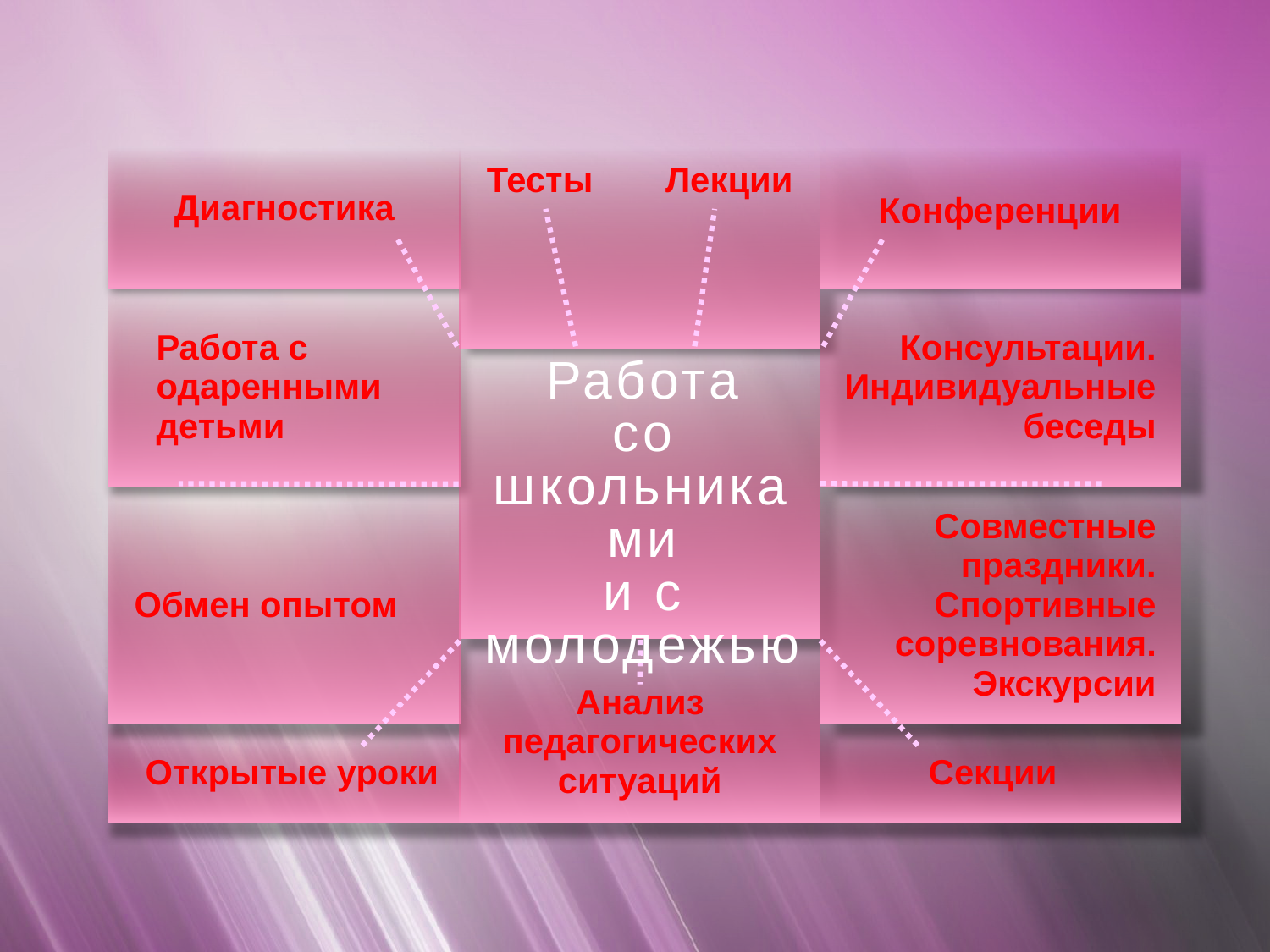

| Диагностика | Тесты Лекции | Конференции |  |
| --- | --- | --- | --- |
| Работа с одаренными детьми |  | Консультации. Индивидуальные беседы |  |
|  |  |  |  |
| Обмен опытом |  | Совместные праздники. Спортивные соревнования. Экскурсии |  |
|  | Анализ педагогических ситуаций |  |  |
| Открытые уроки |  | Секции |  |
Работа
со
школьниками
и с
молодежью